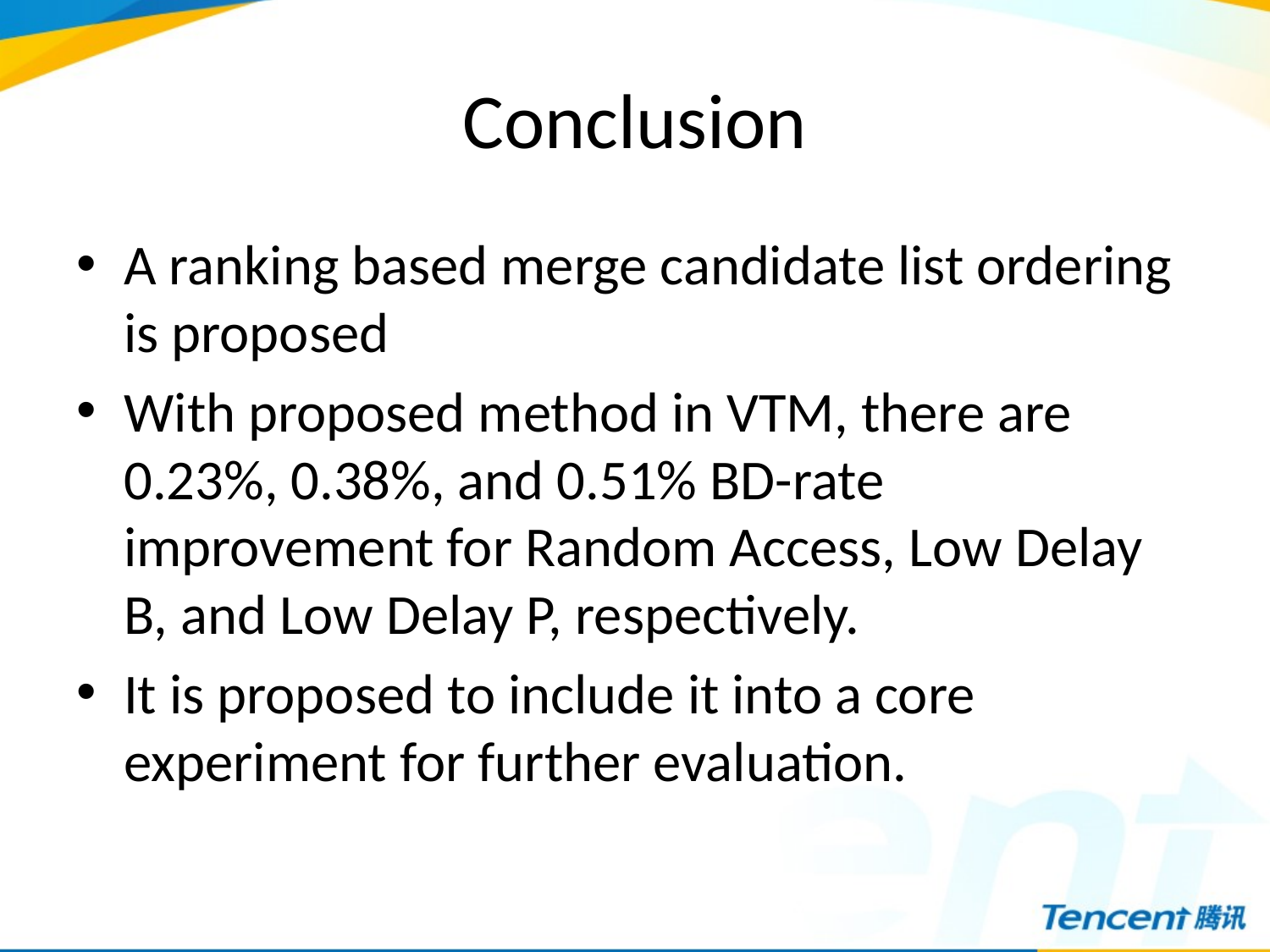

# Conclusion
A ranking based merge candidate list ordering is proposed
With proposed method in VTM, there are 0.23%, 0.38%, and 0.51% BD-rate improvement for Random Access, Low Delay B, and Low Delay P, respectively.
It is proposed to include it into a core experiment for further evaluation.